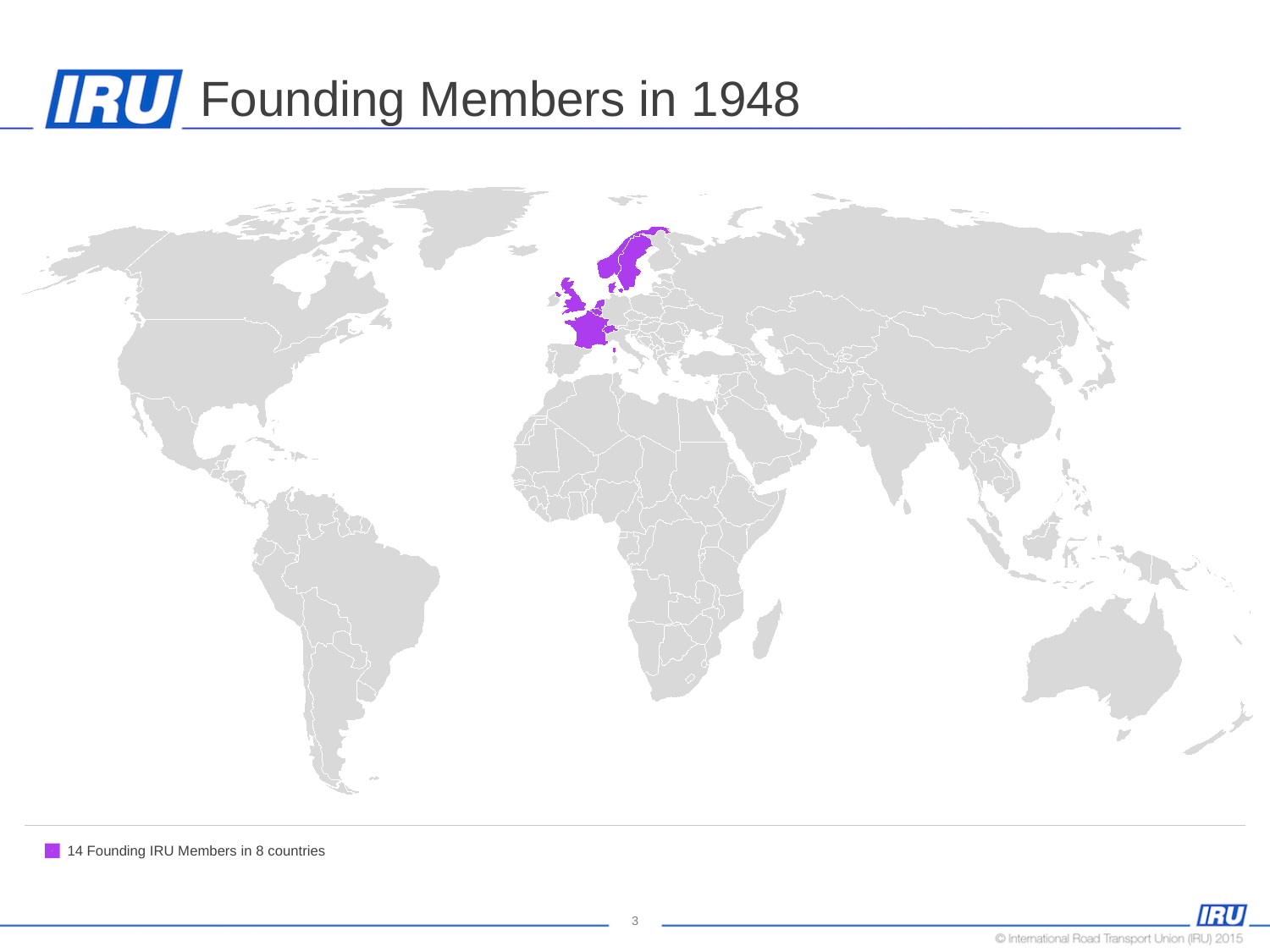

# Founding Members in 1948

14 Founding IRU Members in 8 countries
v